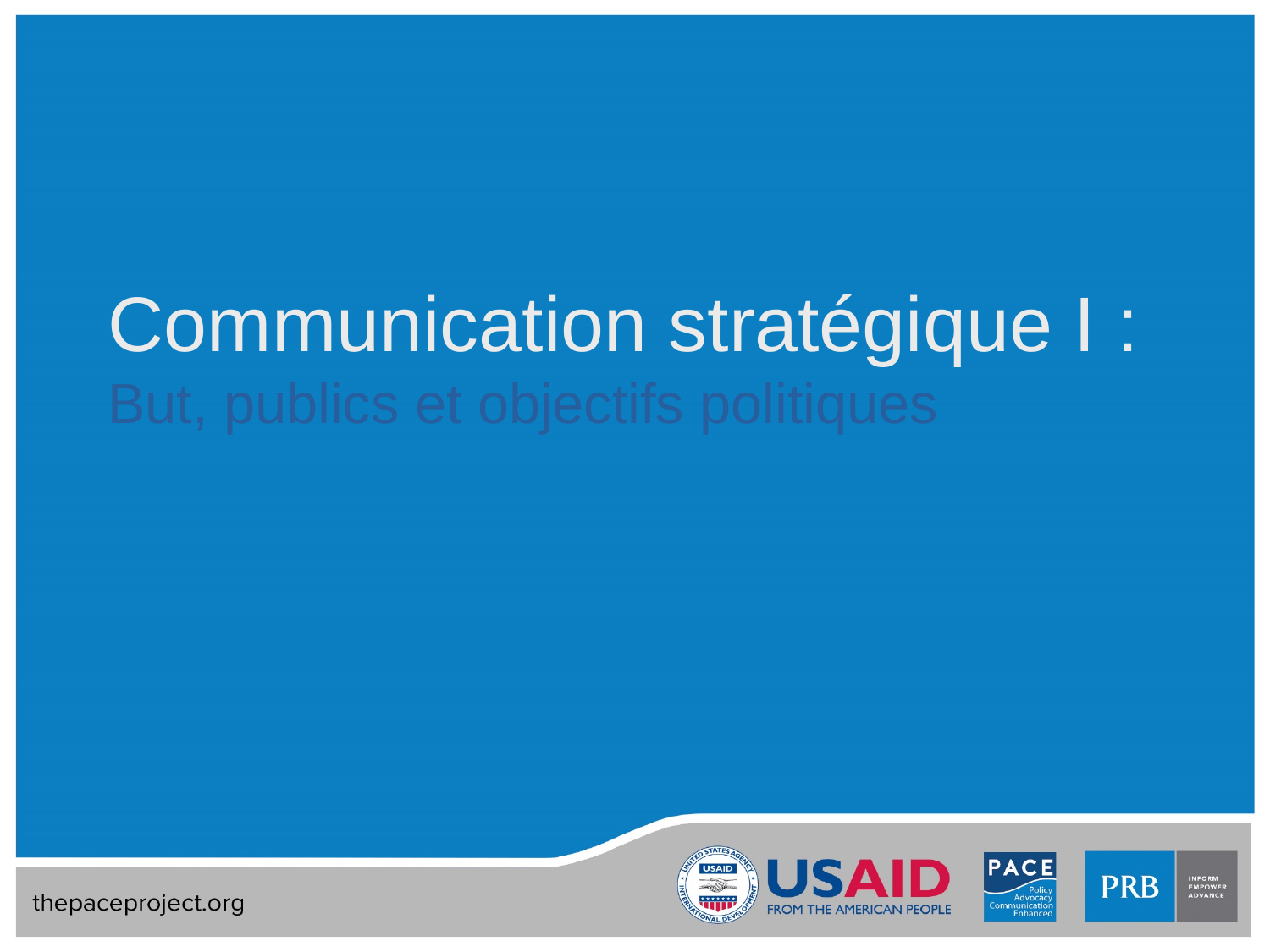

# Communication stratégique I : But, publics et objectifs politiques